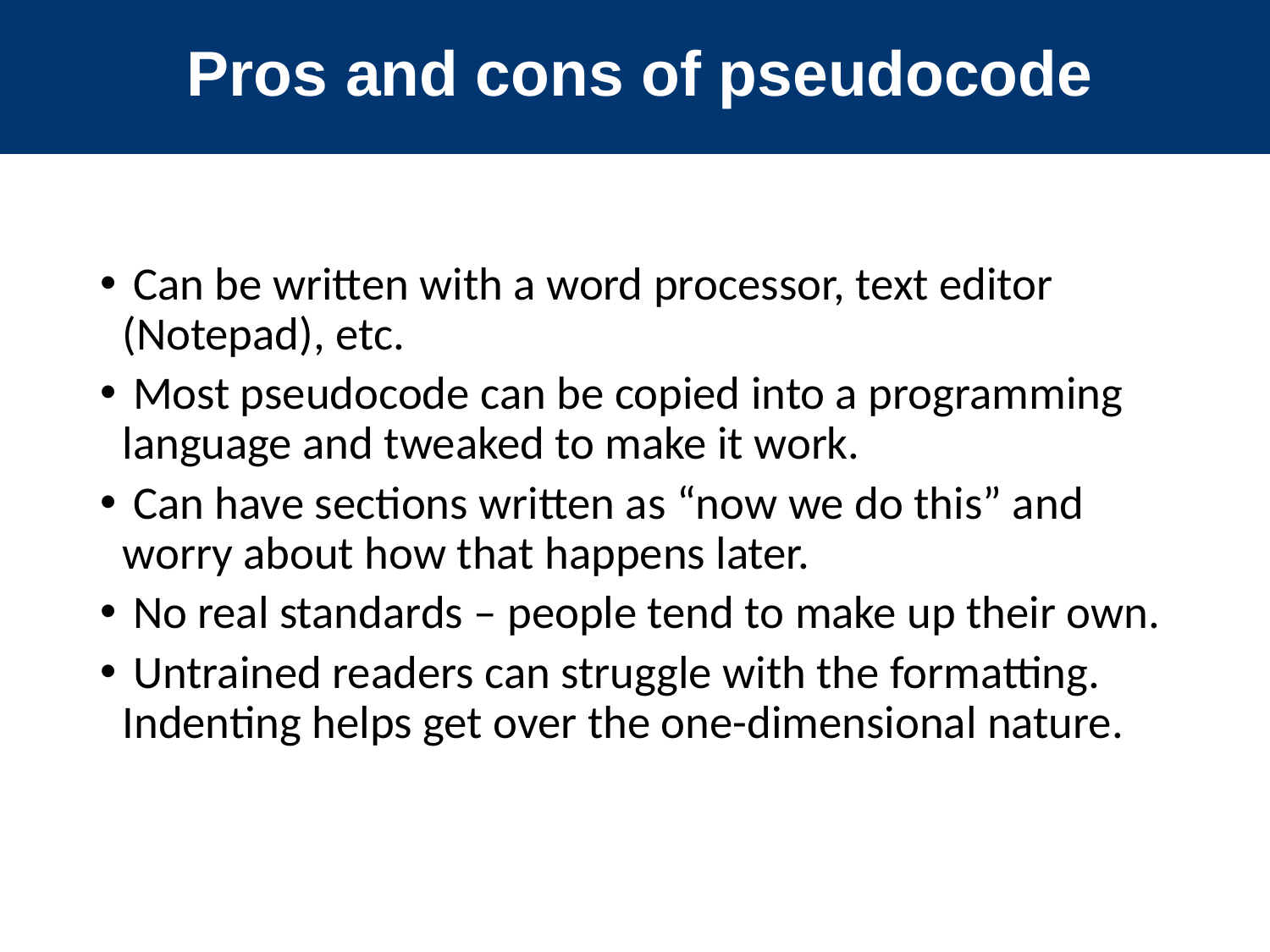

Pros and cons of pseudocode
 Can be written with a word processor, text editor (Notepad), etc.
 Most pseudocode can be copied into a programming language and tweaked to make it work.
 Can have sections written as “now we do this” and worry about how that happens later.
 No real standards – people tend to make up their own.
 Untrained readers can struggle with the formatting. Indenting helps get over the one-dimensional nature.